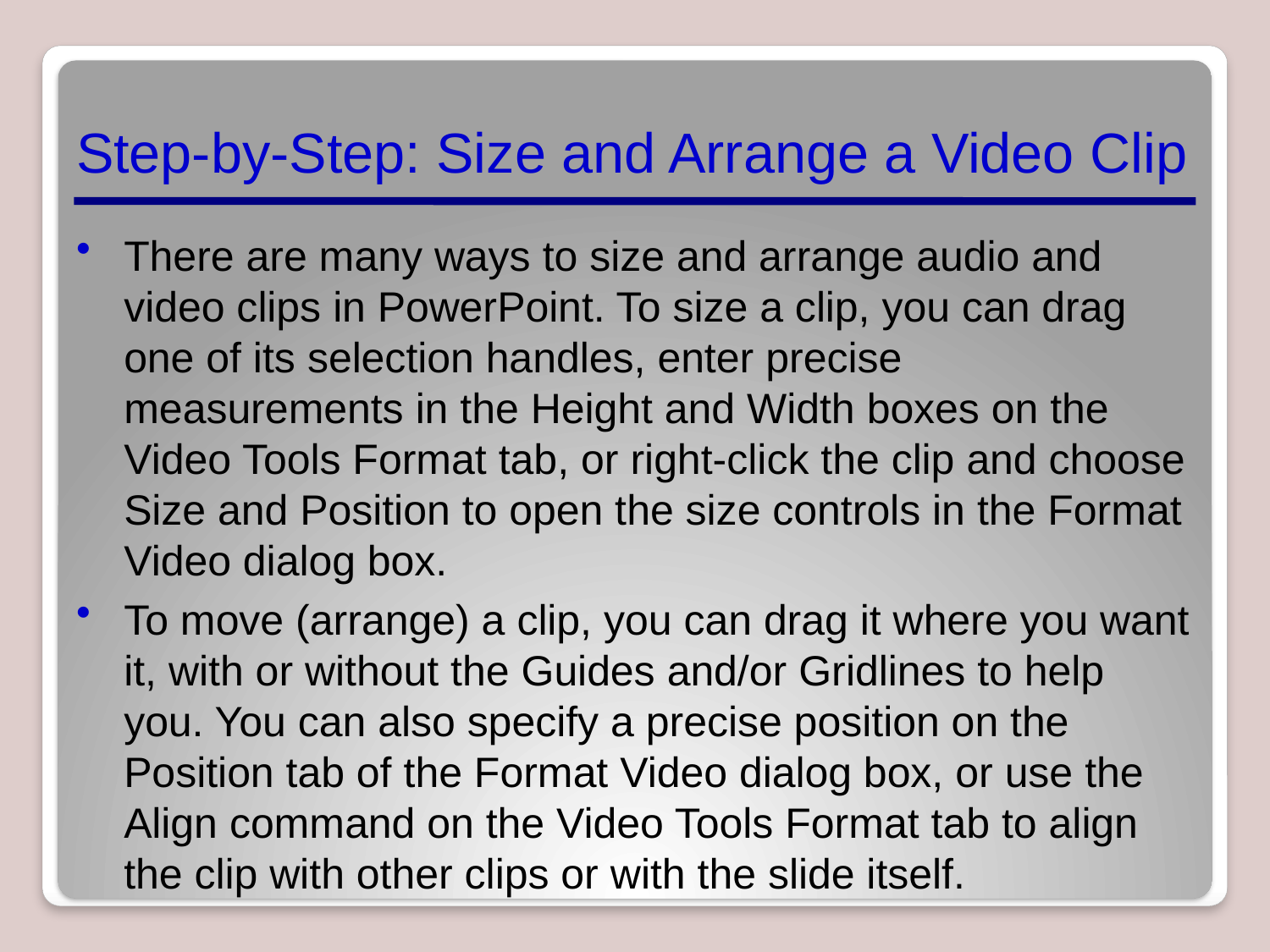

# Step-by-Step: Size and Arrange a Video Clip
There are many ways to size and arrange audio and video clips in PowerPoint. To size a clip, you can drag one of its selection handles, enter precise measurements in the Height and Width boxes on the Video Tools Format tab, or right-click the clip and choose Size and Position to open the size controls in the Format Video dialog box.
To move (arrange) a clip, you can drag it where you want it, with or without the Guides and/or Gridlines to help you. You can also specify a precise position on the Position tab of the Format Video dialog box, or use the Align command on the Video Tools Format tab to align the clip with other clips or with the slide itself.